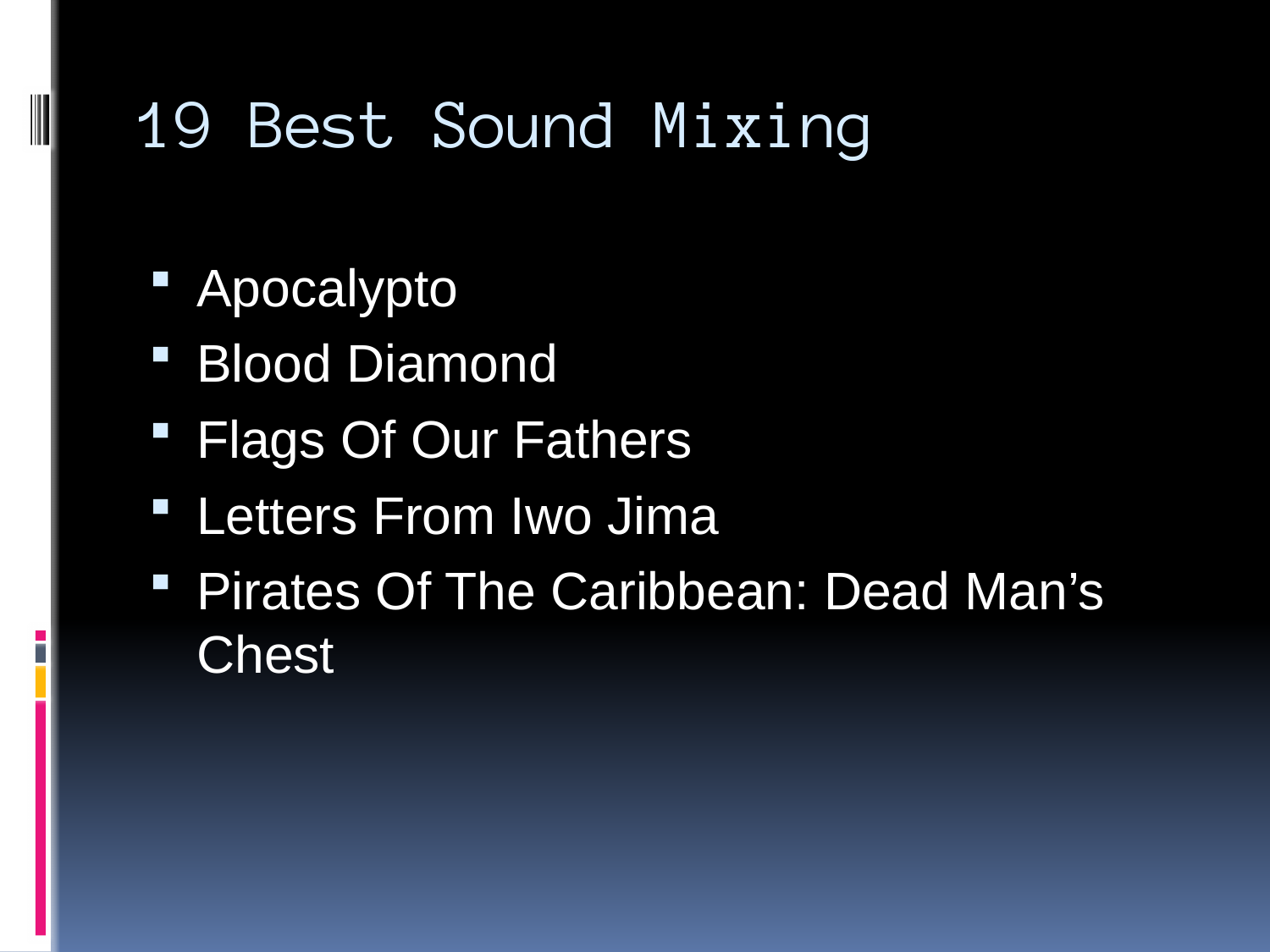

# 19 Best Sound Mixing
Apocalypto
Blood Diamond
Flags Of Our Fathers
Letters From Iwo Jima
Pirates Of The Caribbean: Dead Man’s Chest